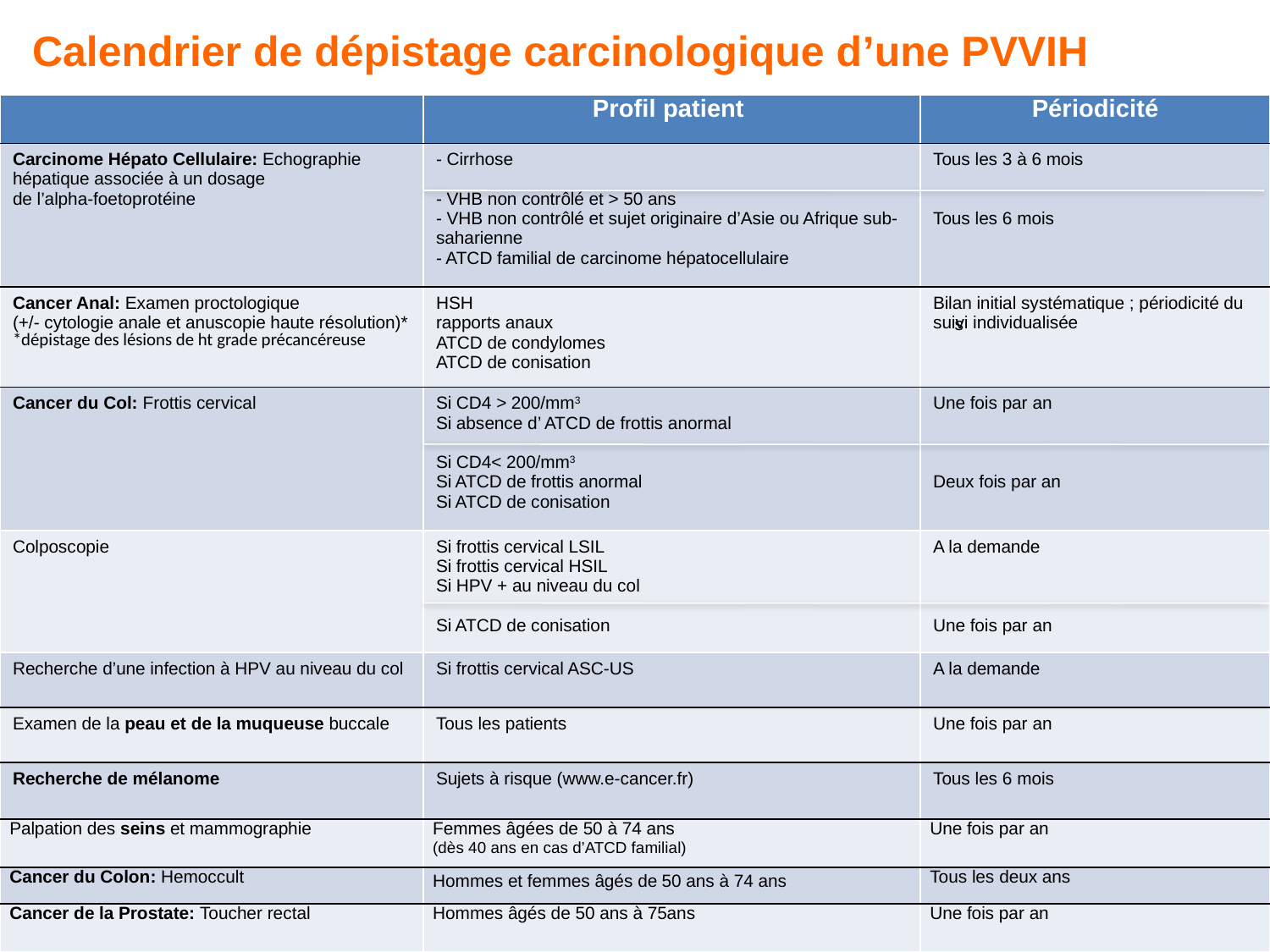

Calendrier de dépistage carcinologique d’une PVVIH
|  | Profil patient | Périodicité |
| --- | --- | --- |
| Carcinome Hépato Cellulaire: Echographie hépatique associée à un dosage de l’alpha-foetoprotéine | - Cirrhose - VHB non contrôlé et > 50 ans - VHB non contrôlé et sujet originaire d’Asie ou Afrique sub-saharienne - ATCD familial de carcinome hépatocellulaire | Tous les 3 à 6 mois Tous les 6 mois |
| Cancer Anal: Examen proctologique (+/- cytologie anale et anuscopie haute résolution)\* \*dépistage des lésions de ht grade précancéreuse | HSH rapports anaux ATCD de condylomes ATCD de conisation | Bilan initial systématique ; périodicité du suivi individualisée |
| Cancer du Col: Frottis cervical | Si CD4 > 200/mm3 Si absence d’ ATCD de frottis anormal Si CD4< 200/mm3 Si ATCD de frottis anormal Si ATCD de conisation | Une fois par an   Deux fois par an |
| Colposcopie | Si frottis cervical LSIL Si frottis cervical HSIL Si HPV + au niveau du col Si ATCD de conisation | A la demande Une fois par an |
| Recherche d’une infection à HPV au niveau du col | Si frottis cervical ASC-US | A la demande |
| Examen de la peau et de la muqueuse buccale | Tous les patients | Une fois par an |
| Recherche de mélanome | Sujets à risque (www.e-cancer.fr) | Tous les 6 mois |
| Palpation des seins et mammographie | Femmes âgées de 50 à 74 ans (dès 40 ans en cas d’ATCD familial) | Une fois par an |
| Cancer du Colon: Hemoccult | Hommes et femmes âgés de 50 ans à 74 ans | Tous les deux ans |
| Cancer de la Prostate: Toucher rectal | Hommes âgés de 50 ans à 75ans | Une fois par an |
s